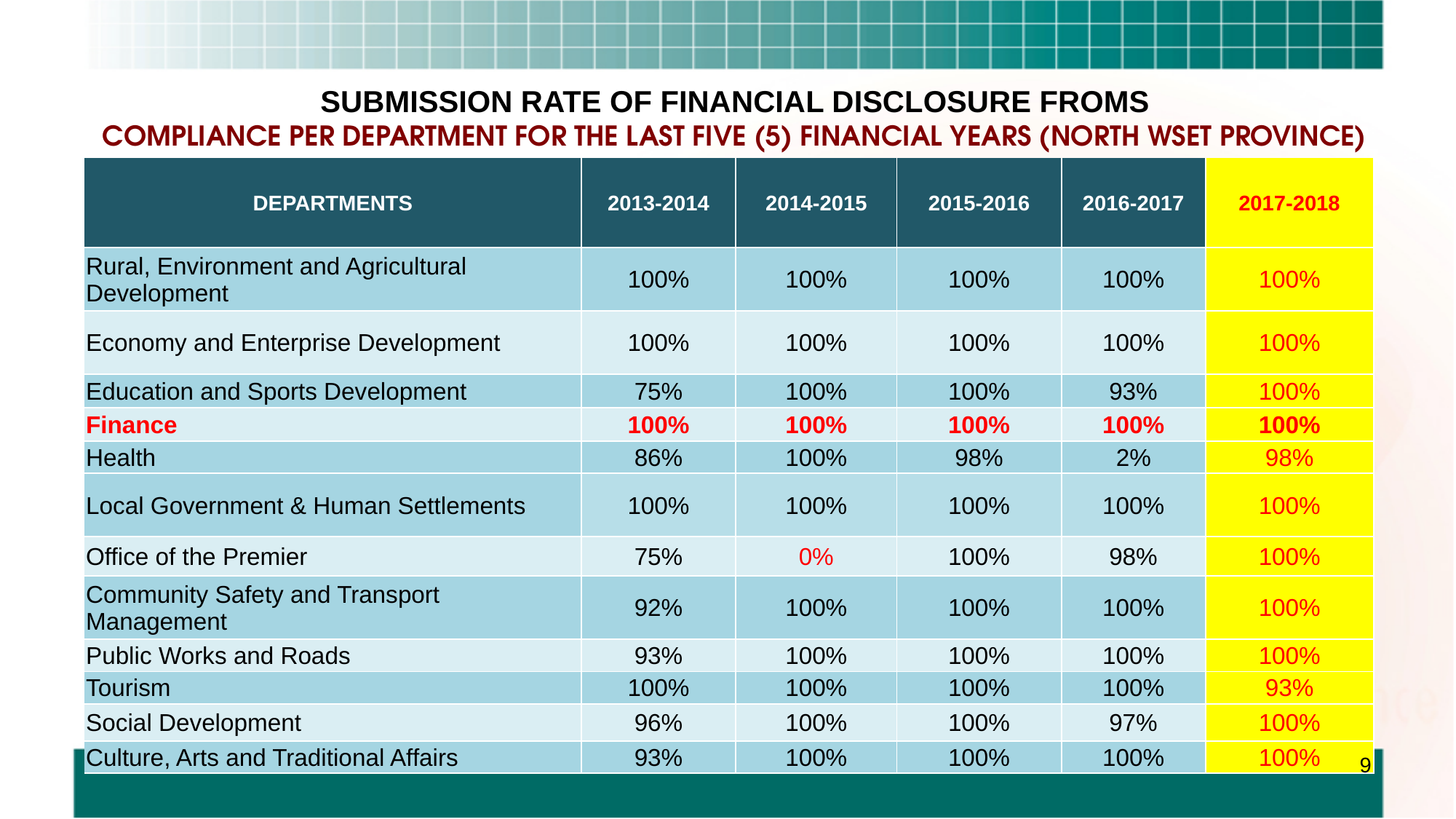

# SUBMISSION RATE OF FINANCIAL DISCLOSURE FROMS COMPLIANCE PER DEPARTMENT FOR THE LAST FIVE (5) FINANCIAL YEARS (NORTH WSET PROVINCE)
| DEPARTMENTS | 2013-2014 | 2014-2015 | 2015-2016 | 2016-2017 | 2017-2018 |
| --- | --- | --- | --- | --- | --- |
| Rural, Environment and Agricultural Development | 100% | 100% | 100% | 100% | 100% |
| Economy and Enterprise Development | 100% | 100% | 100% | 100% | 100% |
| Education and Sports Development | 75% | 100% | 100% | 93% | 100% |
| Finance | 100% | 100% | 100% | 100% | 100% |
| Health | 86% | 100% | 98% | 2% | 98% |
| Local Government & Human Settlements | 100% | 100% | 100% | 100% | 100% |
| Office of the Premier | 75% | 0% | 100% | 98% | 100% |
| Community Safety and Transport Management | 92% | 100% | 100% | 100% | 100% |
| Public Works and Roads | 93% | 100% | 100% | 100% | 100% |
| Tourism | 100% | 100% | 100% | 100% | 93% |
| Social Development | 96% | 100% | 100% | 97% | 100% |
| Culture, Arts and Traditional Affairs | 93% | 100% | 100% | 100% | 100% |
9